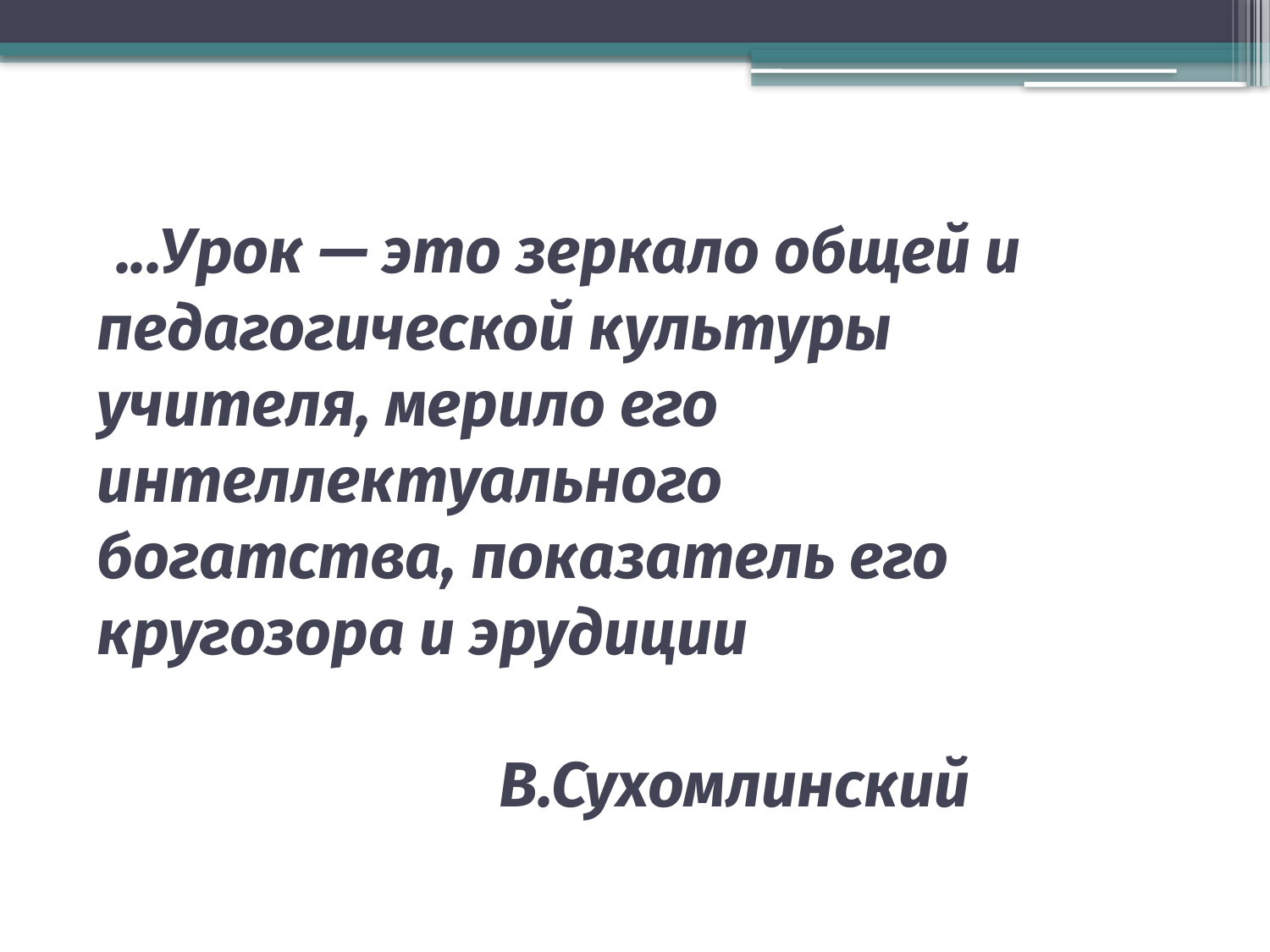

# ...Урок — это зеркало общей и педагогической культуры учителя, мерило его интеллектуального богатства, показатель его кругозора и эрудиции                                                                                                                       В.Сухомлинский